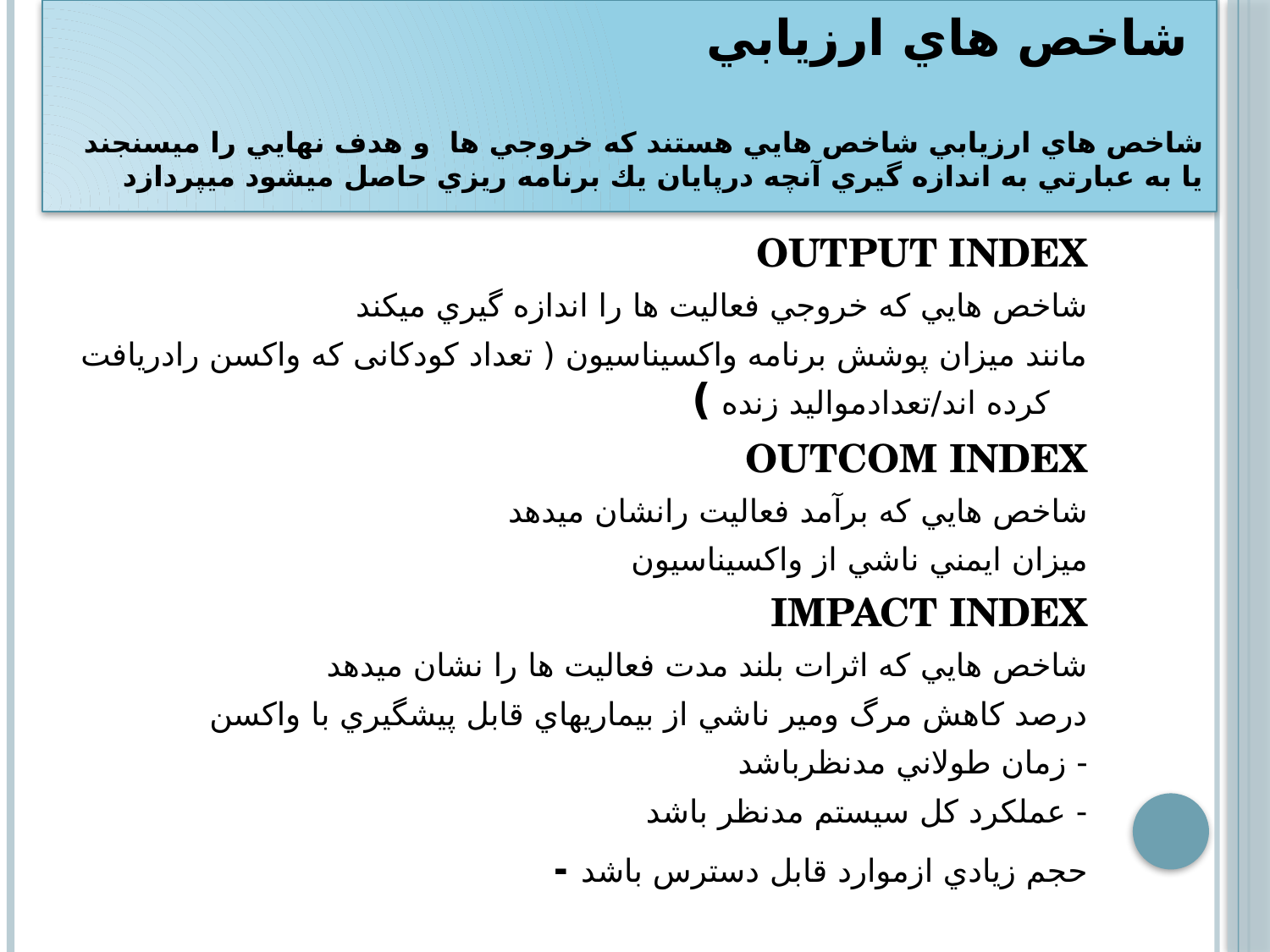

# شاخص هاي ارزیابي شاخص هاي ارزیابي شاخص هایي هستند كه خروجي ها  و هدف نهایي را میسنجند یا به عبارتي به اندازه گیري آنچه درپایان یك برنامه ریزي حاصل میشود میپردازد
OUTPUT INDEX
شاخص هایي كه خروجي فعالیت ها را اندازه گیري میكند
مانند میزان پوشش برنامه واكسیناسیون ( تعداد کودکانی که واکسن رادریافت کرده اند/تعدادموالید زنده )
OUTCOM INDEX
شاخص هایي كه برآمد فعالیت رانشان میدهد
میزان ایمني ناشي از واكسیناسیون
IMPACT INDEX
شاخص هایي كه اثرات بلند مدت فعالیت ها را نشان میدهد
درصد كاهش مرگ ومیر ناشي از بیماریهاي قابل پیشگیري با واكسن
- زمان طولاني مدنظرباشد
- عملكرد كل سیستم مدنظر باشد
- حجم زیادي ازموارد قابل دسترس باشد